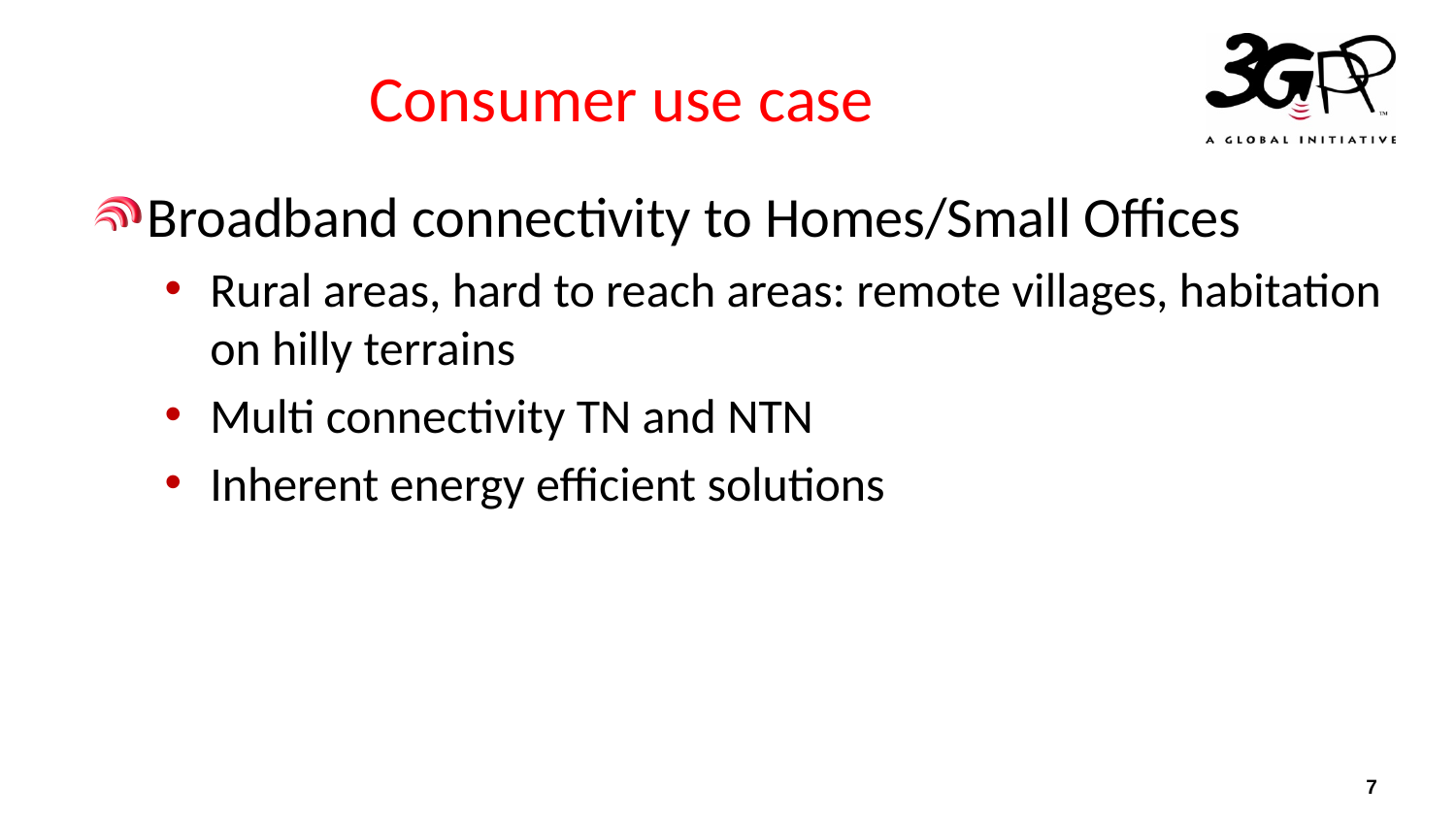

# Consumer use case
Broadband connectivity to Homes/Small Offices
Rural areas, hard to reach areas: remote villages, habitation on hilly terrains
Multi connectivity TN and NTN
Inherent energy efficient solutions